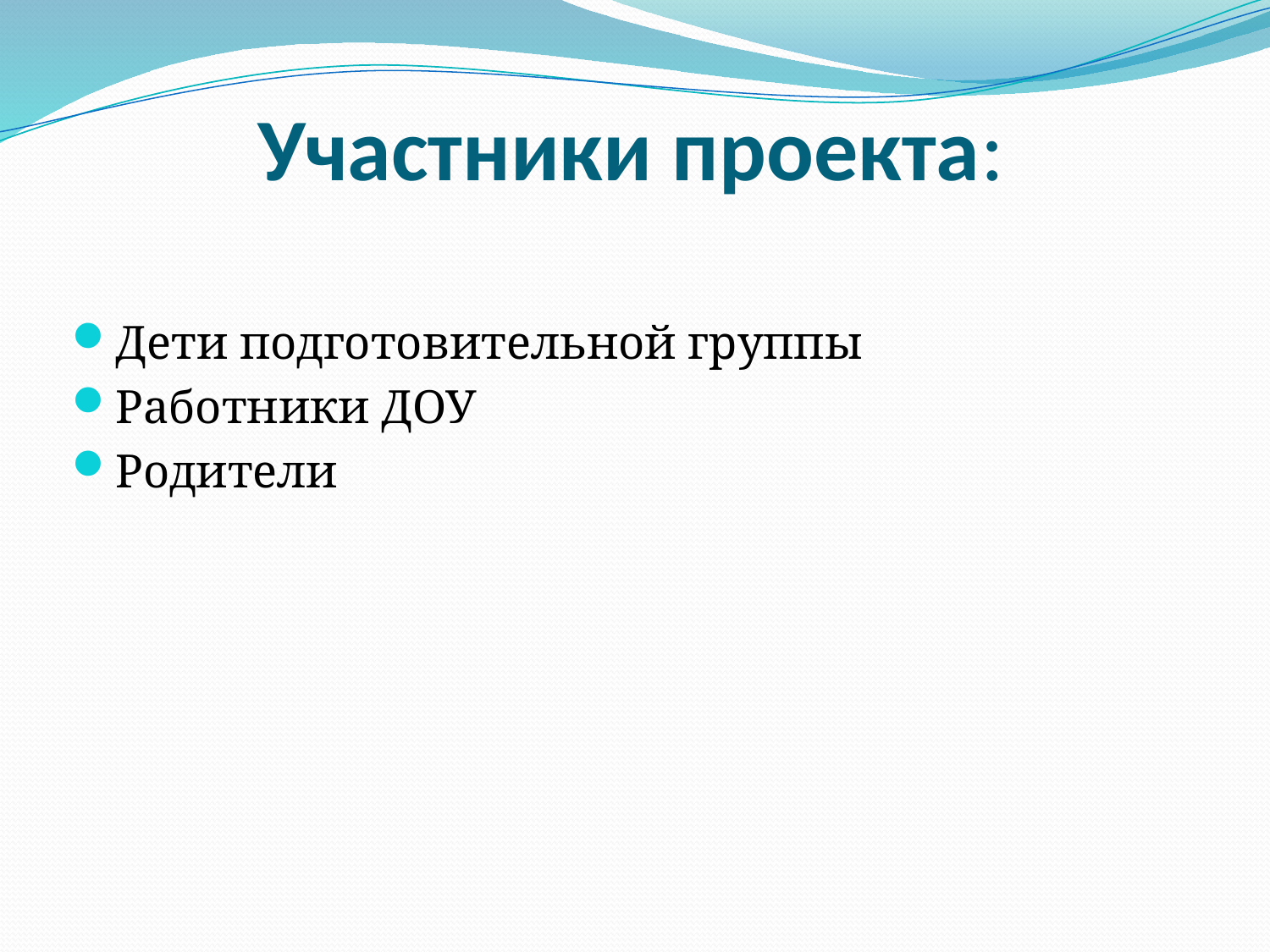

# Участники проекта:
Дети подготовительной группы
Работники ДОУ
Родители